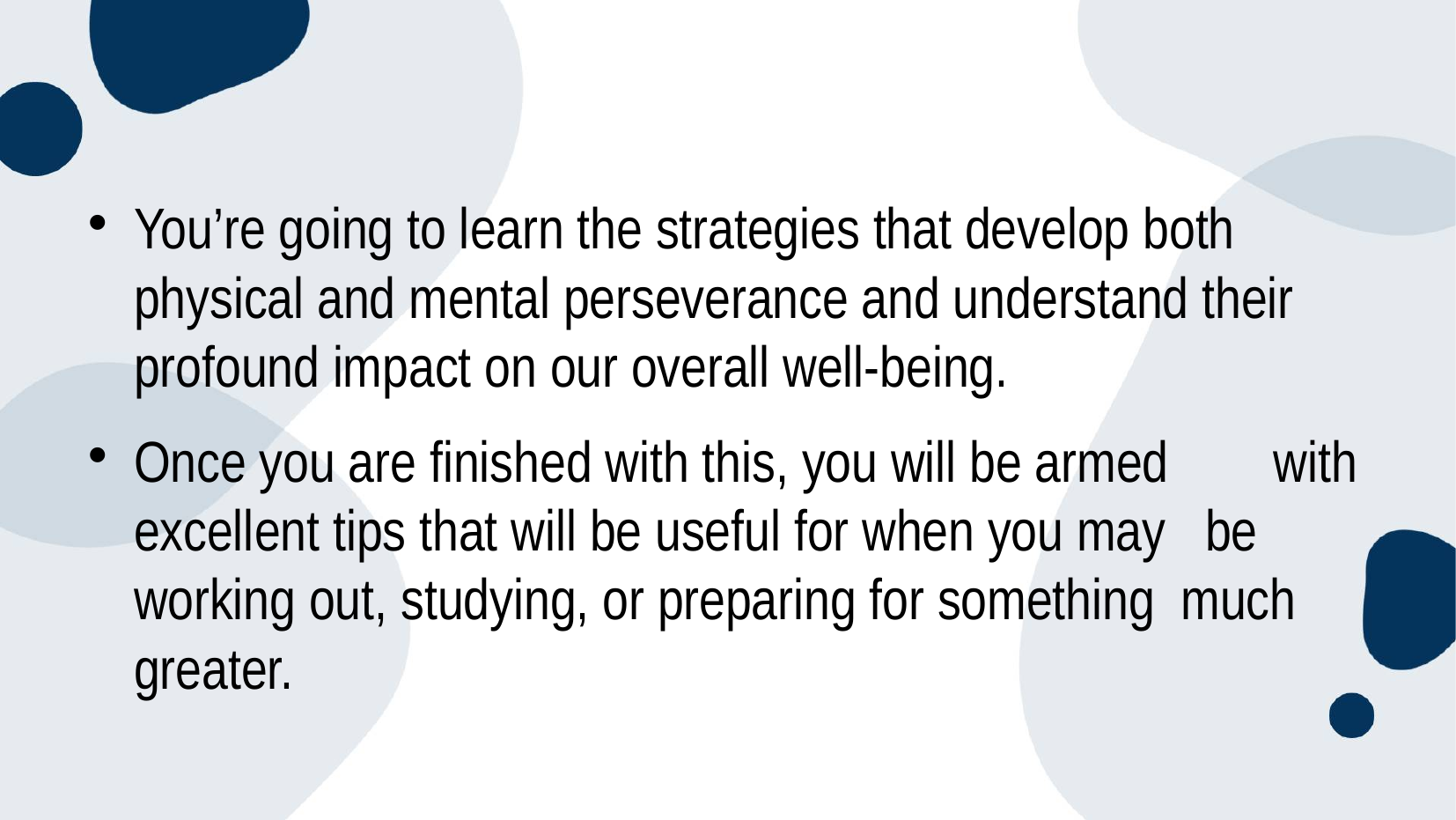

#
You’re going to learn the strategies that develop both physical and mental perseverance and understand their profound impact on our overall well-being.
Once you are finished with this, you will be armed        with excellent tips that will be useful for when you may   be working out, studying, or preparing for something  much greater.